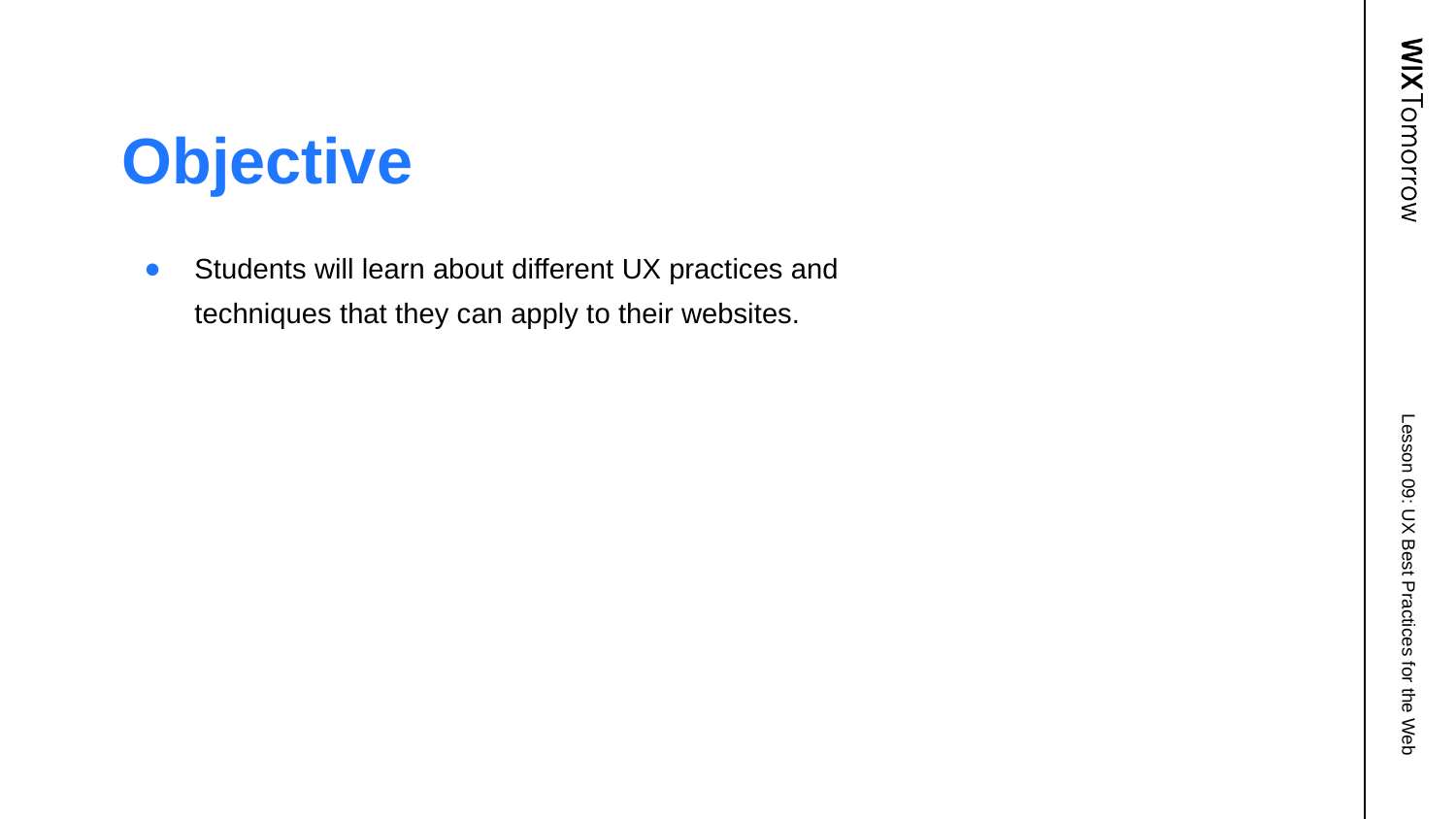

# Objective
Students will learn about different UX practices and techniques that they can apply to their websites.